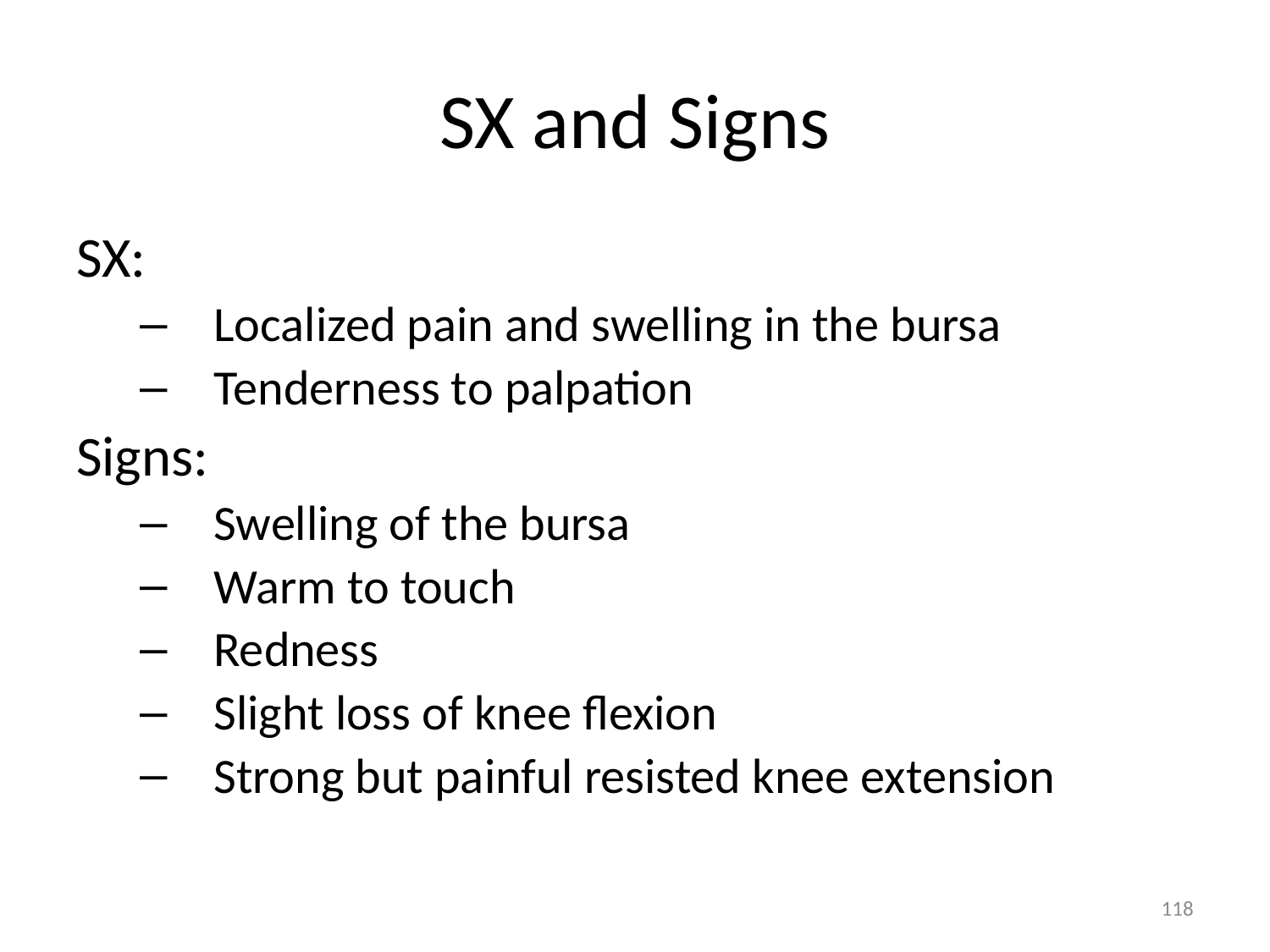

# SX and Signs
SX:
Localized pain and swelling in the bursa
Tenderness to palpation
Signs:
Swelling of the bursa
Warm to touch
Redness
Slight loss of knee flexion
Strong but painful resisted knee extension

118